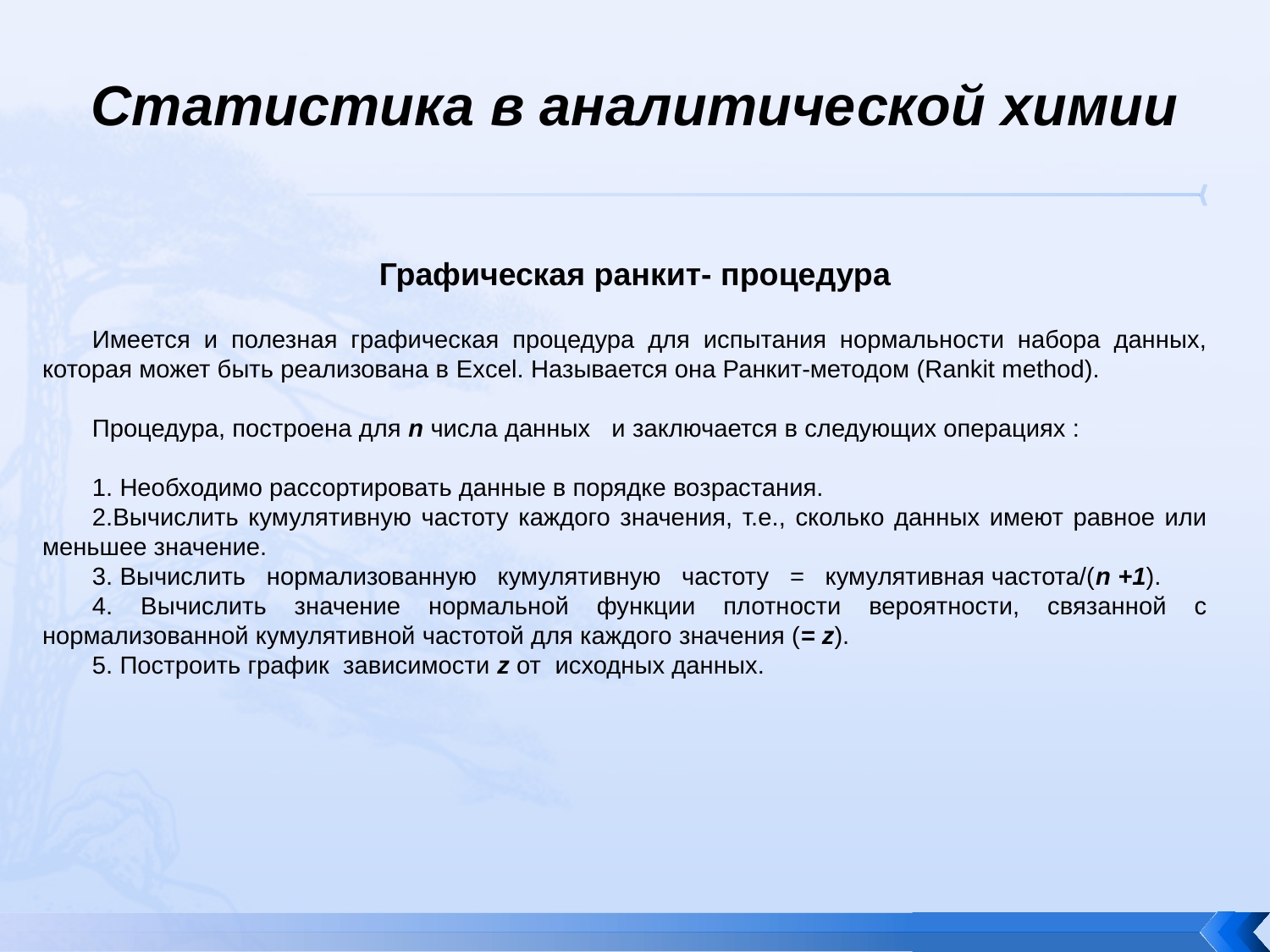

# Статистика в аналитической химии
Графическая ранкит- процедура
Имеется и полезная графическая процедура для испытания нормальности набора данных, которая может быть реализована в Excel. Называется она Ранкит-методом (Rankit method).

Процедура, построена для n числа данных   и заключается в следующих операциях :

1. Необходимо рассортировать данные в порядке возрастания.
2.Вычислить кумулятивную частоту каждого значения, т.е., сколько данных имеют равное или меньшее значение.
3. Вычислить   нормализованную   кумулятивную   частоту   =   кумулятивная частота/(n +1).
4. Вычислить значение нормальной функции плотности вероятности, связанной с нормализованной кумулятивной частотой для каждого значения (= z).
5. Построить график  зависимости z от  исходных данных.